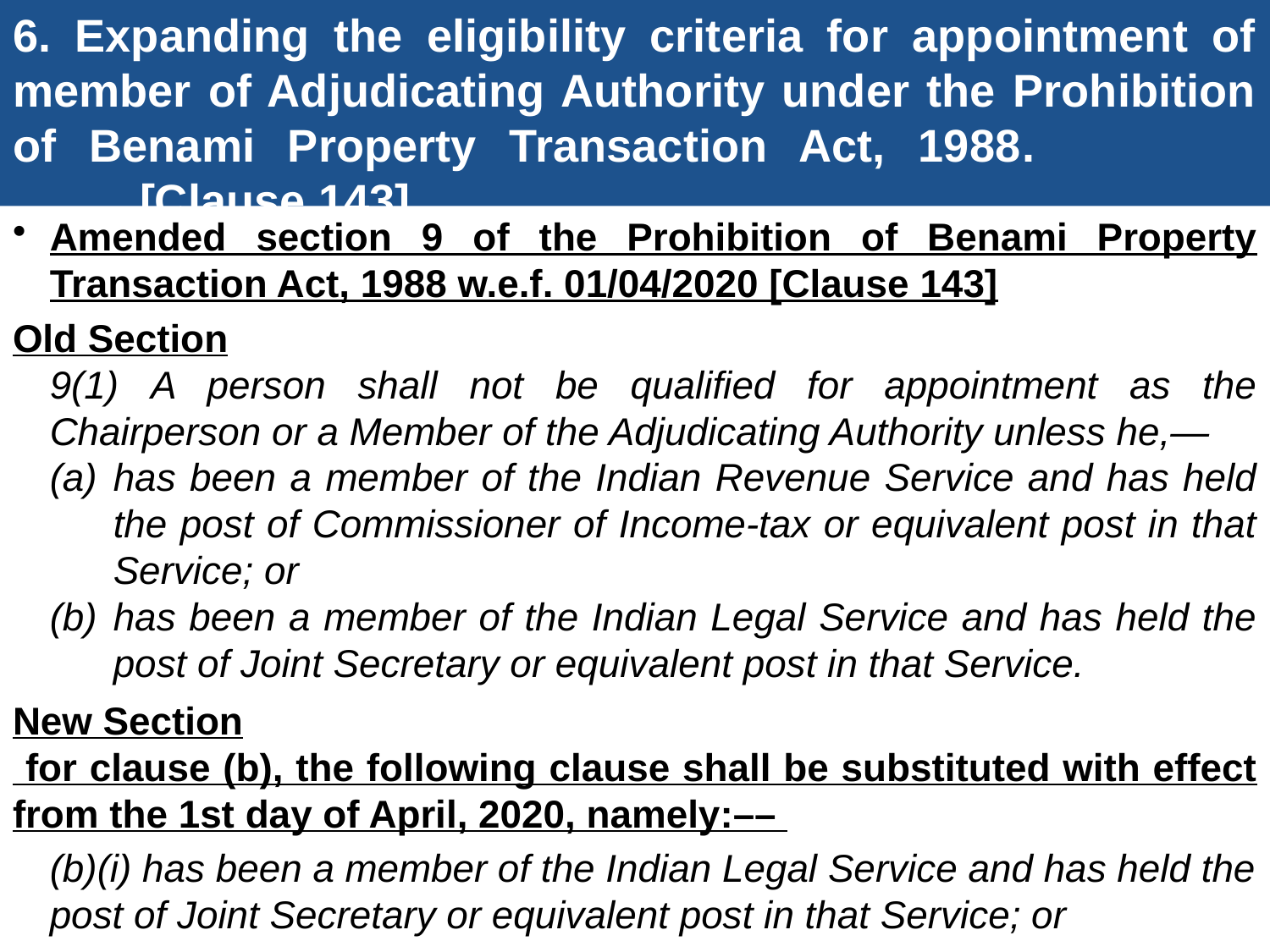

# 6. Expanding the eligibility criteria for appointment of member of Adjudicating Authority under the Prohibition of Benami Property Transaction Act, 1988.			[Clause 143]
Amended section 9 of the Prohibition of Benami Property Transaction Act, 1988 w.e.f. 01/04/2020 [Clause 143]
Old Section
9(1) A person shall not be qualified for appointment as the Chairperson or a Member of the Adjudicating Authority unless he,—
has been a member of the Indian Revenue Service and has held the post of Commissioner of Income-tax or equivalent post in that Service; or
has been a member of the Indian Legal Service and has held the post of Joint Secretary or equivalent post in that Service.

New Section
 for clause (b), the following clause shall be substituted with effect from the 1st day of April, 2020, namely:––
(b)(i) has been a member of the Indian Legal Service and has held the post of Joint Secretary or equivalent post in that Service; or
(ii) is qualified for appointment as District Judge.
214